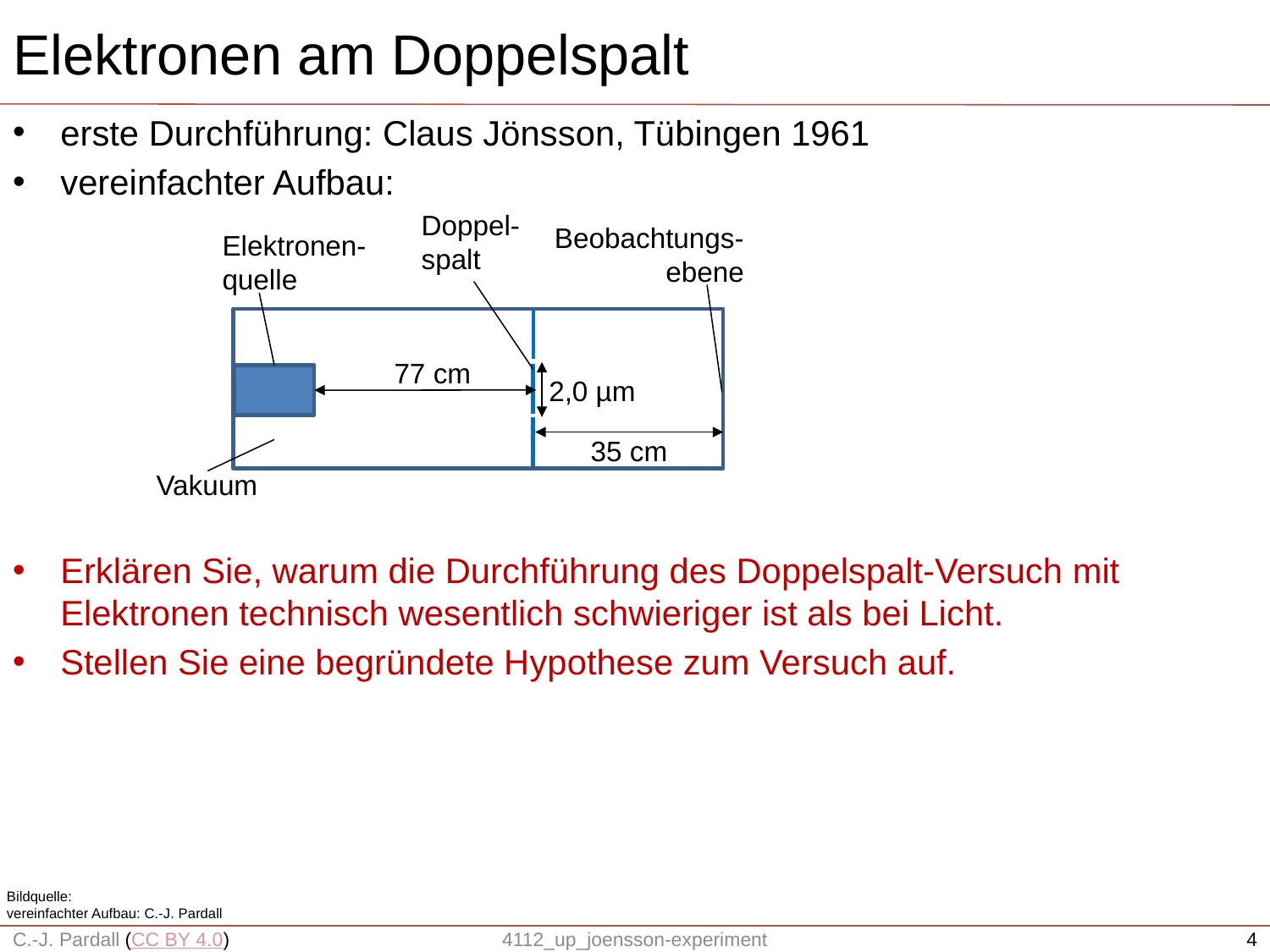

# Elektronen am Doppelspalt
erste Durchführung: Claus Jönsson, Tübingen 1961
vereinfachter Aufbau:
Erklären Sie, warum die Durchführung des Doppelspalt-Versuch mit Elektronen technisch wesentlich schwieriger ist als bei Licht.
Stellen Sie eine begründete Hypothese zum Versuch auf.
Doppel-spalt
Beobachtungs-ebene
Elektronen-quelle

77 cm
2,0 µm
35 cm
Vakuum
Bildquelle:
vereinfachter Aufbau: C.-J. Pardall
C.-J. Pardall
4112_up_joensson-experiment